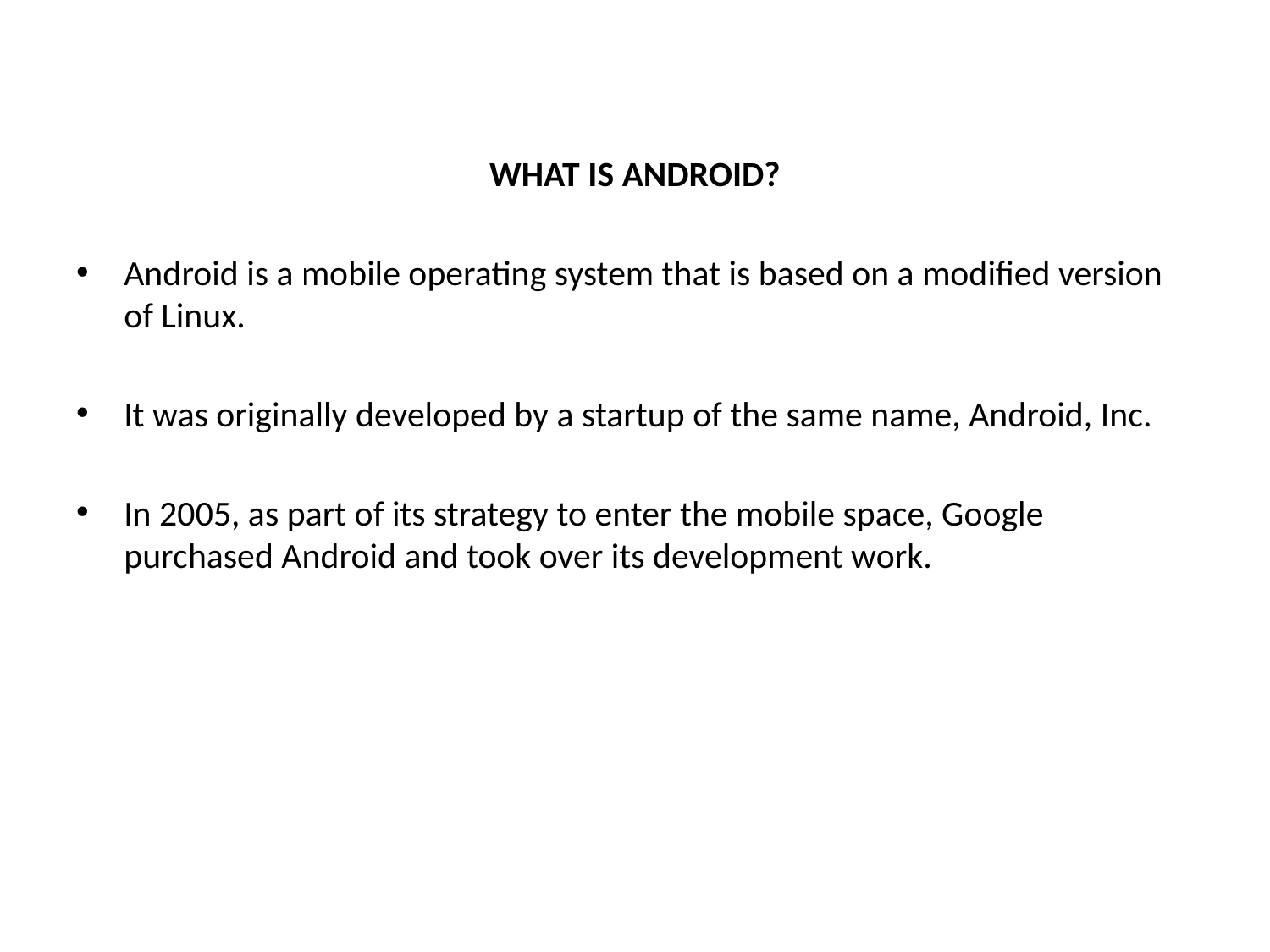

WHAT IS ANDROID?

Android is a mobile operating system that is based on a modified version of Linux.

It was originally developed by a startup of the same name, Android, Inc.

In 2005, as part of its strategy to enter the mobile space, Google purchased Android and took over its development work.